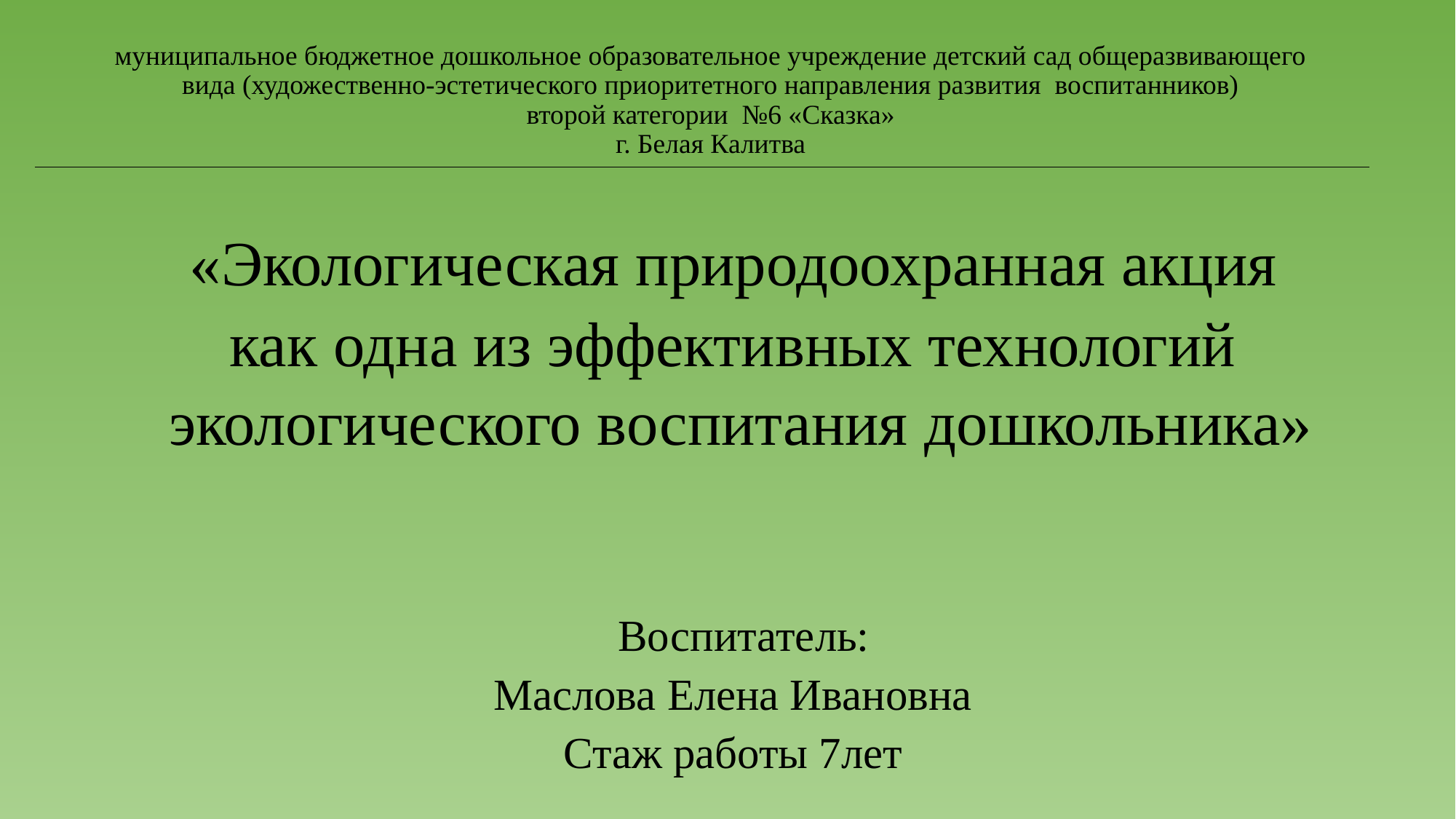

# муниципальное бюджетное дошкольное образовательное учреждение детский сад общеразвивающего вида (художественно-эстетического приоритетного направления развития  воспитанников) второй категории  №6 «Сказка» г. Белая Калитва

 «Экологическая природоохранная акция
как одна из эффективных технологий
 экологического воспитания дошкольника»

  Воспитатель:
Маслова Елена Ивановна
Стаж работы 7лет